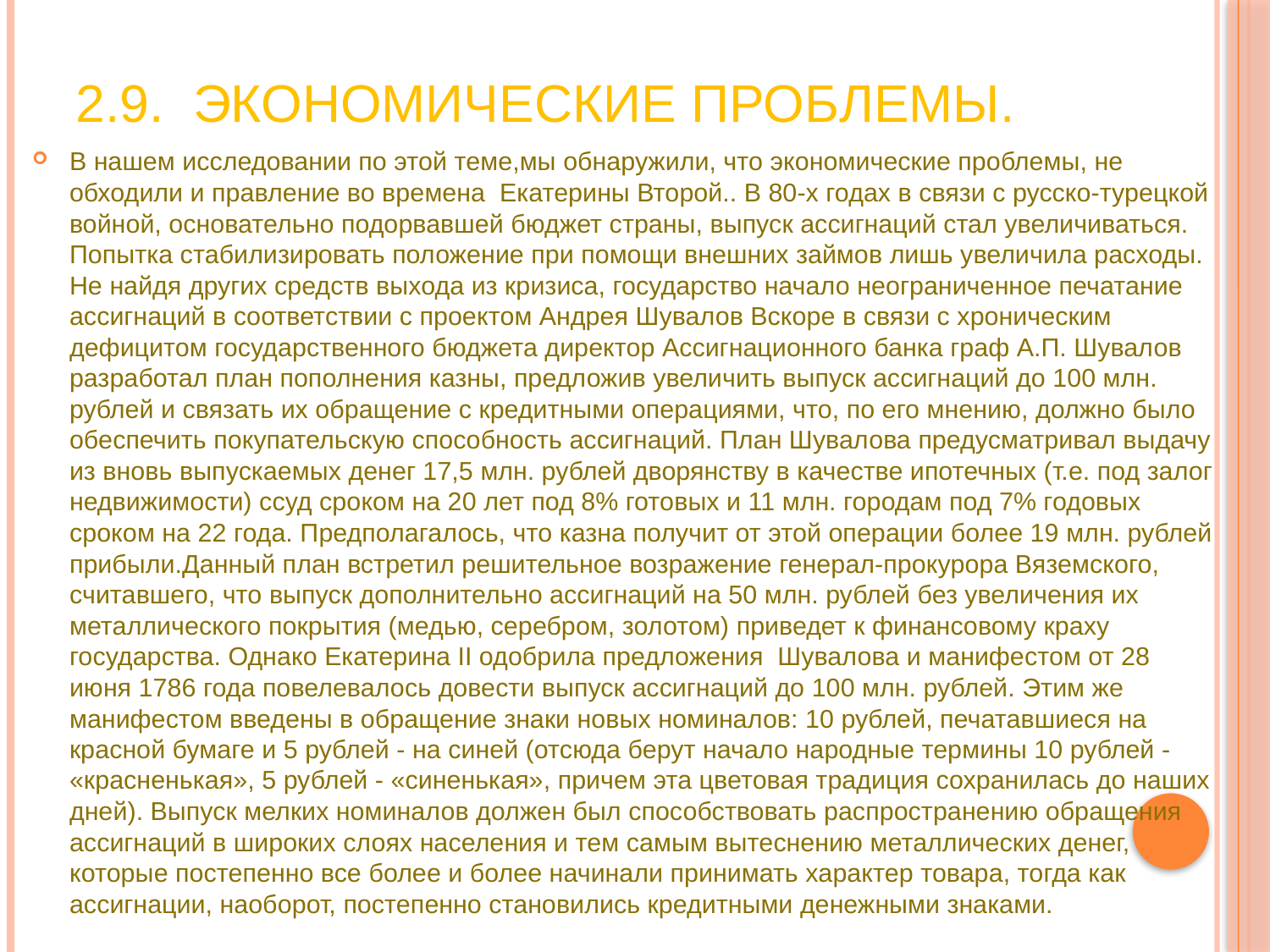

# 2.9.  Экономические проблемы.
В нашем исследовании по этой теме,мы обнаружили, что экономические проблемы, не обходили и правление во времена  Екатерины Второй.. В 80-х годах в связи с русско-турецкой войной, основательно подорвавшей бюджет страны, выпуск ассигнаций стал увеличиваться. Попытка стабилизировать положение при помощи внешних займов лишь увеличила расходы. Не найдя других средств выхода из кризиса, государство начало неограниченное печатание ассигнаций в соответствии с проектом Андрея Шувалов Вскоре в связи с хроническим дефицитом государственного бюджета директор Ассигнационного банка граф А.П. Шувалов разработал план пополнения казны, предложив увеличить выпуск ассигнаций до 100 млн. рублей и связать их обращение с кредитными операциями, что, по его мнению, должно было обеспечить покупательскую способность ассигнаций. План Шувалова предусматривал выдачу из вновь выпускаемых денег 17,5 млн. рублей дворянству в качестве ипотечных (т.е. под залог недвижимости) ссуд сроком на 20 лет под 8% готовых и 11 млн. городам под 7% годовых сроком на 22 года. Предполагалось, что казна получит от этой операции более 19 млн. рублей прибыли.Данный план встретил решительное возражение генерал-прокурора Вяземского, считавшего, что выпуск дополнительно ассигнаций на 50 млн. рублей без увеличения их металлического покрытия (медью, серебром, золотом) приведет к финансовому краху государства. Однако Екатерина II одобрила предложения  Шувалова и манифестом от 28 июня 1786 года повелевалось довести выпуск ассигнаций до 100 млн. рублей. Этим же манифестом введены в обращение знаки новых номиналов: 10 рублей, печатавшиеся на красной бумаге и 5 рублей - на синей (отсюда берут начало народные термины 10 рублей - «красненькая», 5 рублей - «синенькая», причем эта цветовая традиция сохранилась до наших дней). Выпуск мелких номиналов должен был способствовать распространению обращения ассигнаций в широких слоях населения и тем самым вытеснению металлических денег, которые постепенно все более и более начинали принимать характер товара, тогда как ассигнации, наоборот, постепенно становились кредитными денежными знаками.